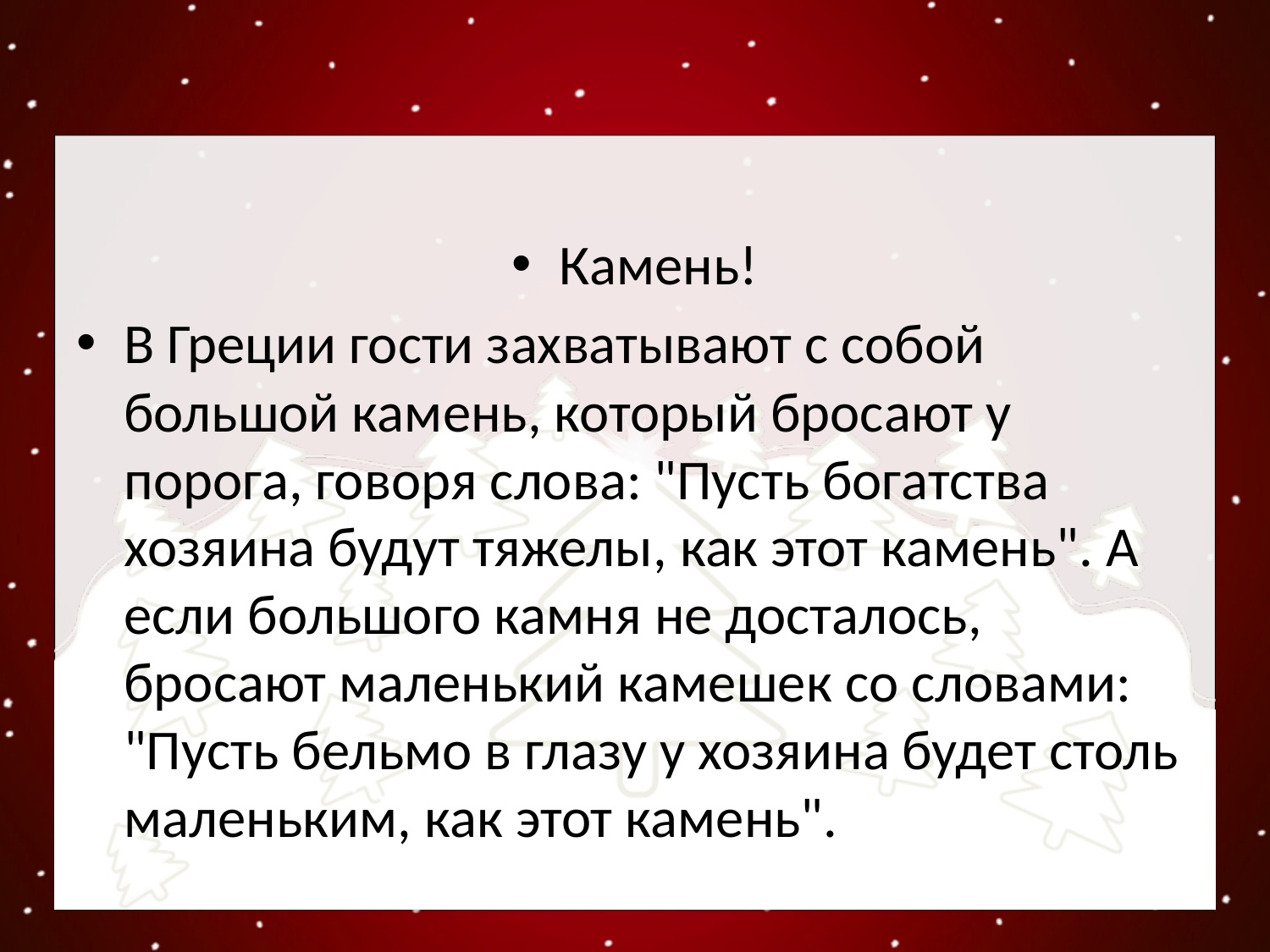

Камень!
В Греции гости захватывают с собой большой камень, который бросают у порога, говоря слова: "Пусть богатства хозяина будут тяжелы, как этот камень". А если большого камня не досталось, бросают маленький камешек со словами: "Пусть бельмо в глазу у хозяина будет столь маленьким, как этот камень".